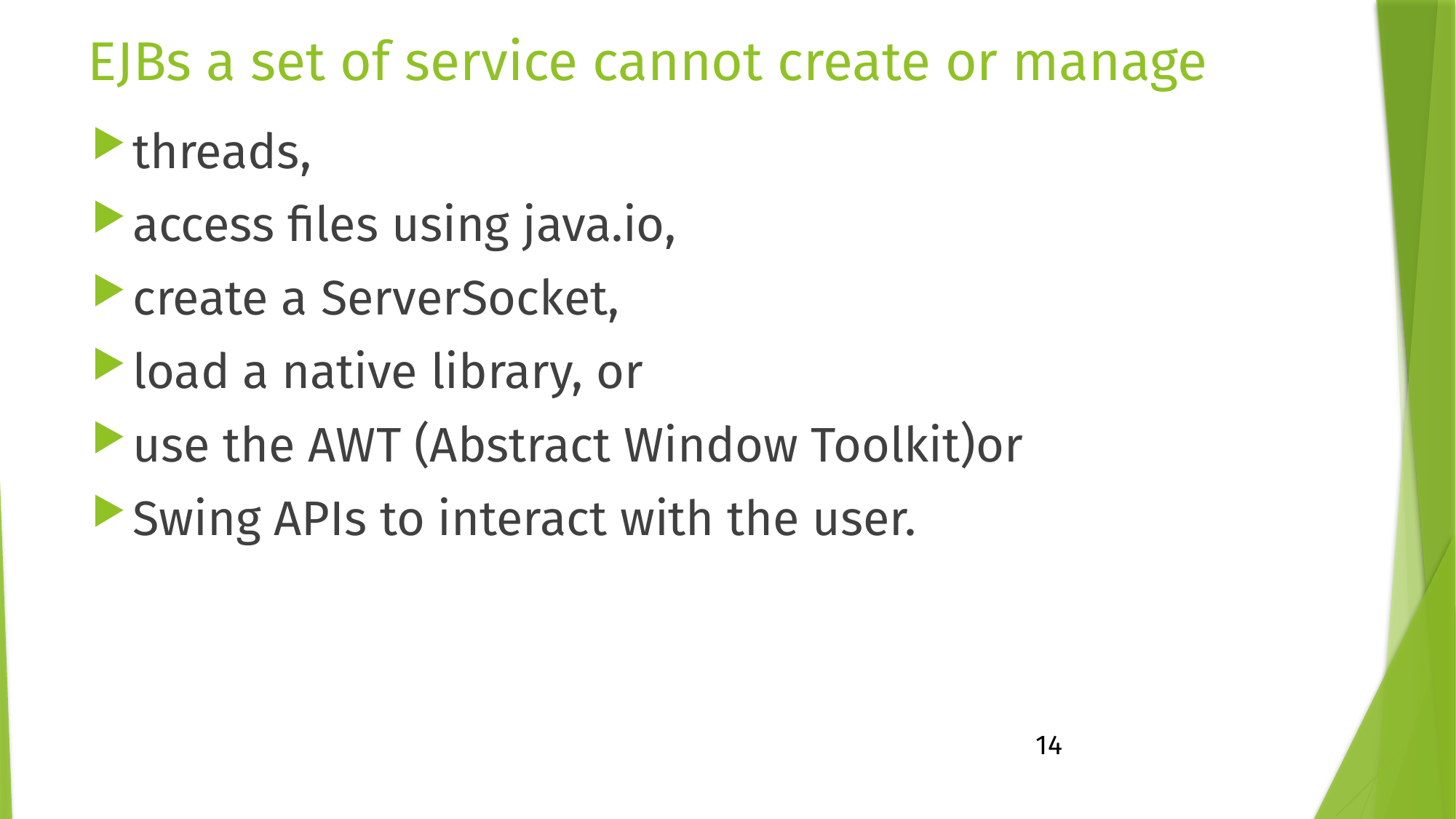

# EJBs a set of service cannot create or manage
threads,
access files using java.io,
create a ServerSocket,
load a native library, or
use the AWT (Abstract Window Toolkit)or
Swing APIs to interact with the user.
14